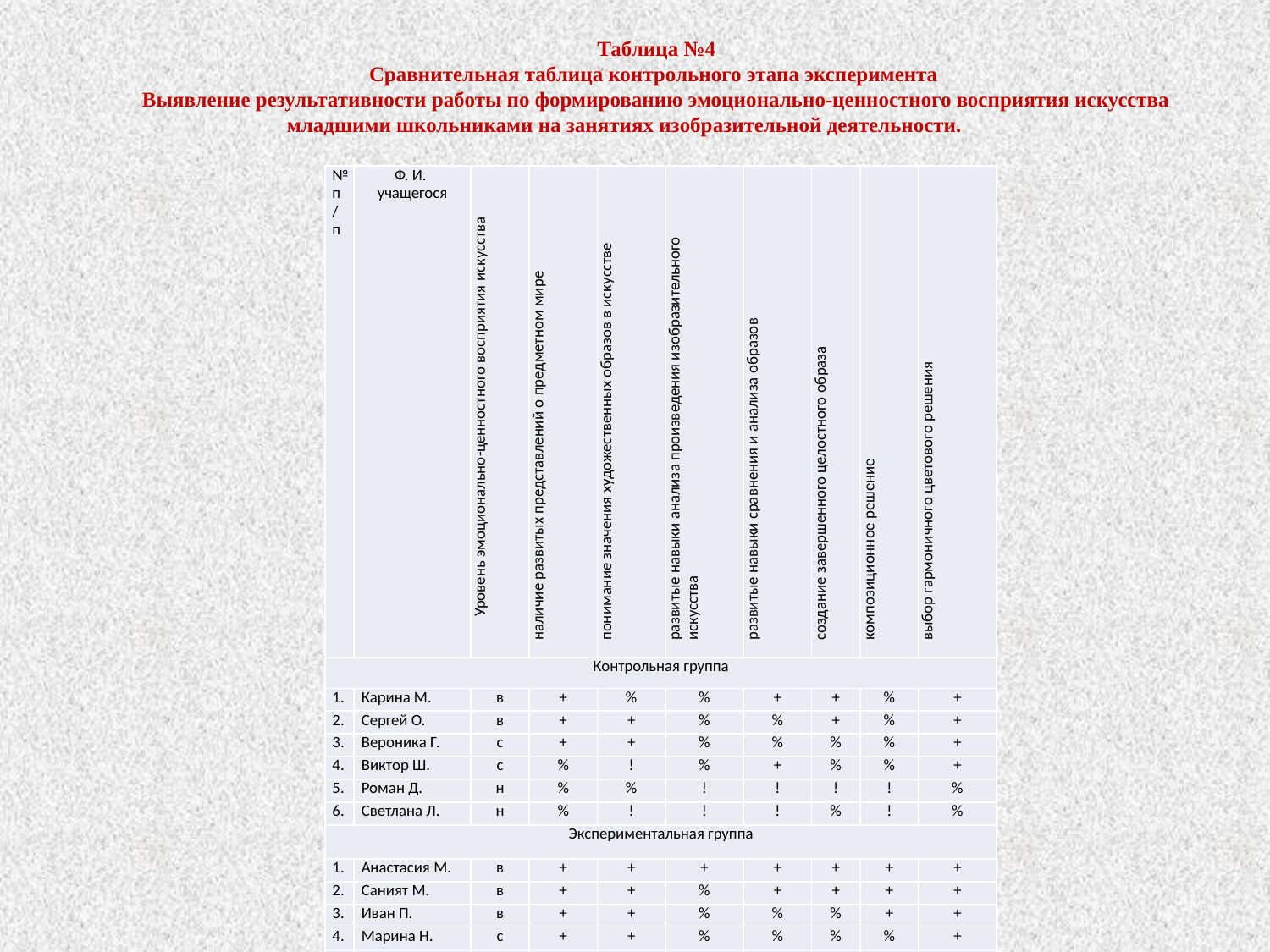

Таблица №4
Сравнительная таблица контрольного этапа эксперимента
Выявление результативности работы по формированию эмоционально-ценностного восприятия искусства младшими школьниками на занятиях изобразительной деятельности.
#
| № п/п | Ф. И. учащегося | Уровень эмоционально-ценностного восприятия искусства | наличие развитых представлений о предметном мире | понимание значения художественных образов в искусстве | развитые навыки анализа произведения изобразительного искусства | развитые навыки сравнения и анализа образов | создание завершенного целостного образа | композиционное решение | выбор гармоничного цветового решения |
| --- | --- | --- | --- | --- | --- | --- | --- | --- | --- |
| Контрольная группа |  |  |  |  |  |  |  |  |  |
| 1. | Карина М. | в | + | % | % | + | + | % | + |
| 2. | Сергей О. | в | + | + | % | % | + | % | + |
| 3. | Вероника Г. | с | + | + | % | % | % | % | + |
| 4. | Виктор Ш. | с | % | ! | % | + | % | % | + |
| 5. | Роман Д. | н | % | % | ! | ! | ! | ! | % |
| 6. | Светлана Л. | н | % | ! | ! | ! | % | ! | % |
| Экспериментальная группа |  |  |  |  |  |  |  |  |  |
| 1. | Анастасия М. | в | + | + | + | + | + | + | + |
| 2. | Саният М. | в | + | + | % | + | + | + | + |
| 3. | Иван П. | в | + | + | % | % | % | + | + |
| 4. | Марина Н. | с | + | + | % | % | % | % | + |
| 5. | Виктория Л. | с | % | % | % | ! | % | % | % |
| 6. | Марат У. | с | % | % | % | % | ! | % | % |
Условные обозначения:
н- низкий уровень развития  	! - не владеет
с- средний уровень развития 	%- частично владеет
в – высокий уровень развития  	+  владеет